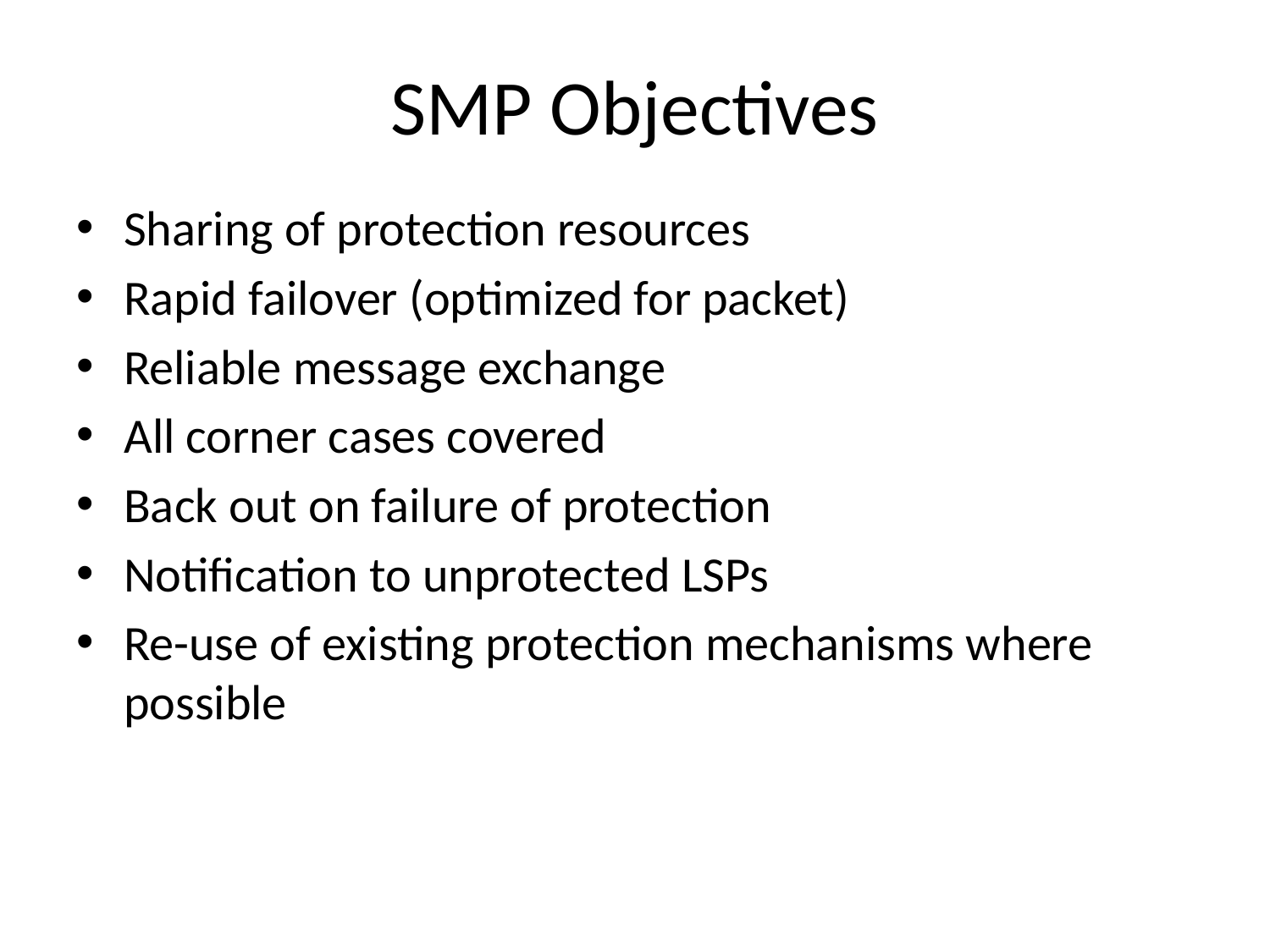

# SMP Objectives
Sharing of protection resources
Rapid failover (optimized for packet)
Reliable message exchange
All corner cases covered
Back out on failure of protection
Notification to unprotected LSPs
Re-use of existing protection mechanisms where possible